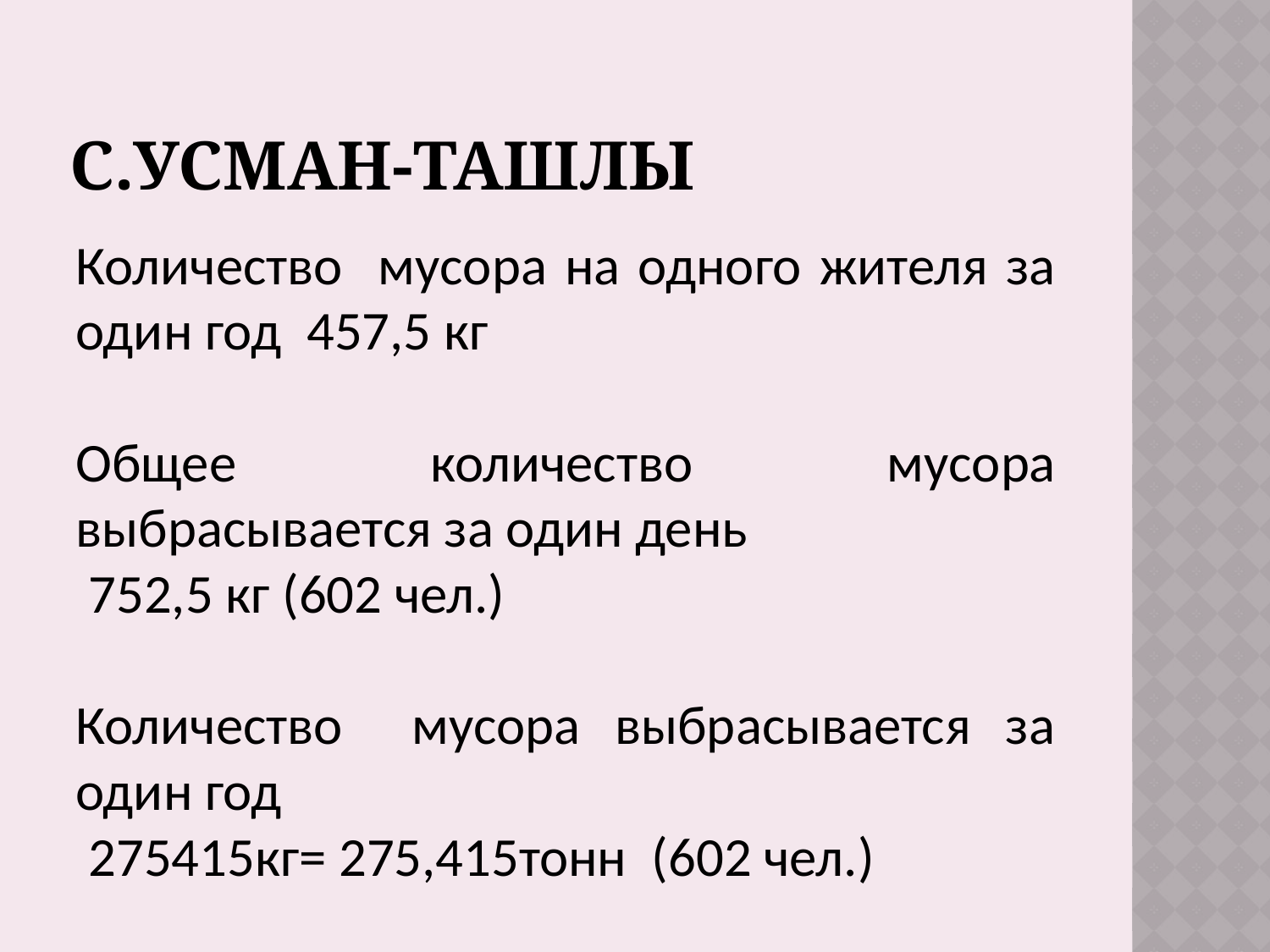

# С.Усман-Ташлы
Количество  мусора на одного жителя за один год  457,5 кг

Общее количество мусора выбрасывается за один день
 752,5 кг (602 чел.)

Количество  мусора выбрасывается за один год
 275415кг= 275,415тонн  (602 чел.)